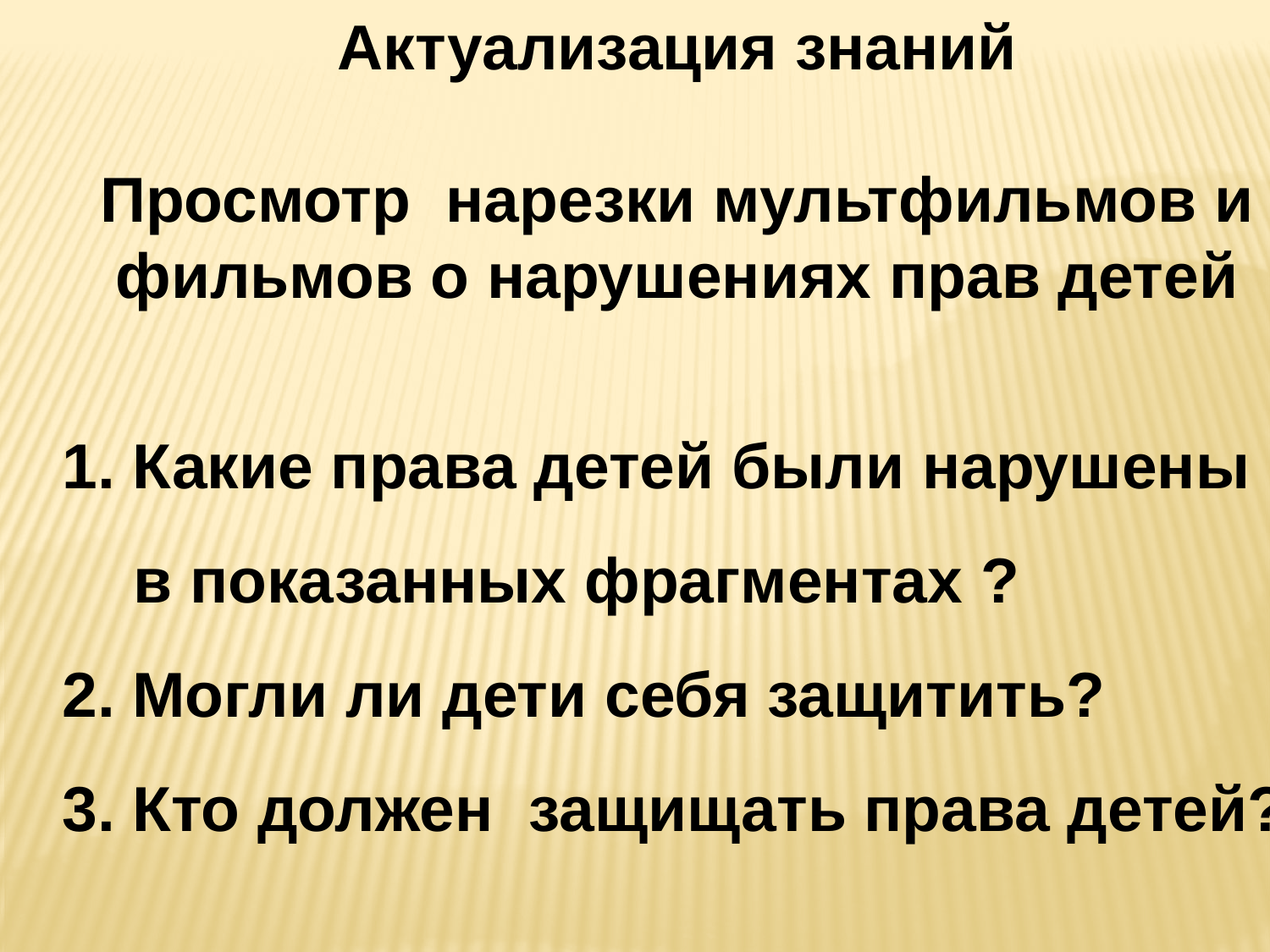

Актуализация знаний

Просмотр  нарезки мультфильмов и фильмов о нарушениях прав детей

1. Какие права детей были нарушены в показанных фрагментах ?
2. Могли ли дети себя защитить?
3. Кто должен  защищать права детей?